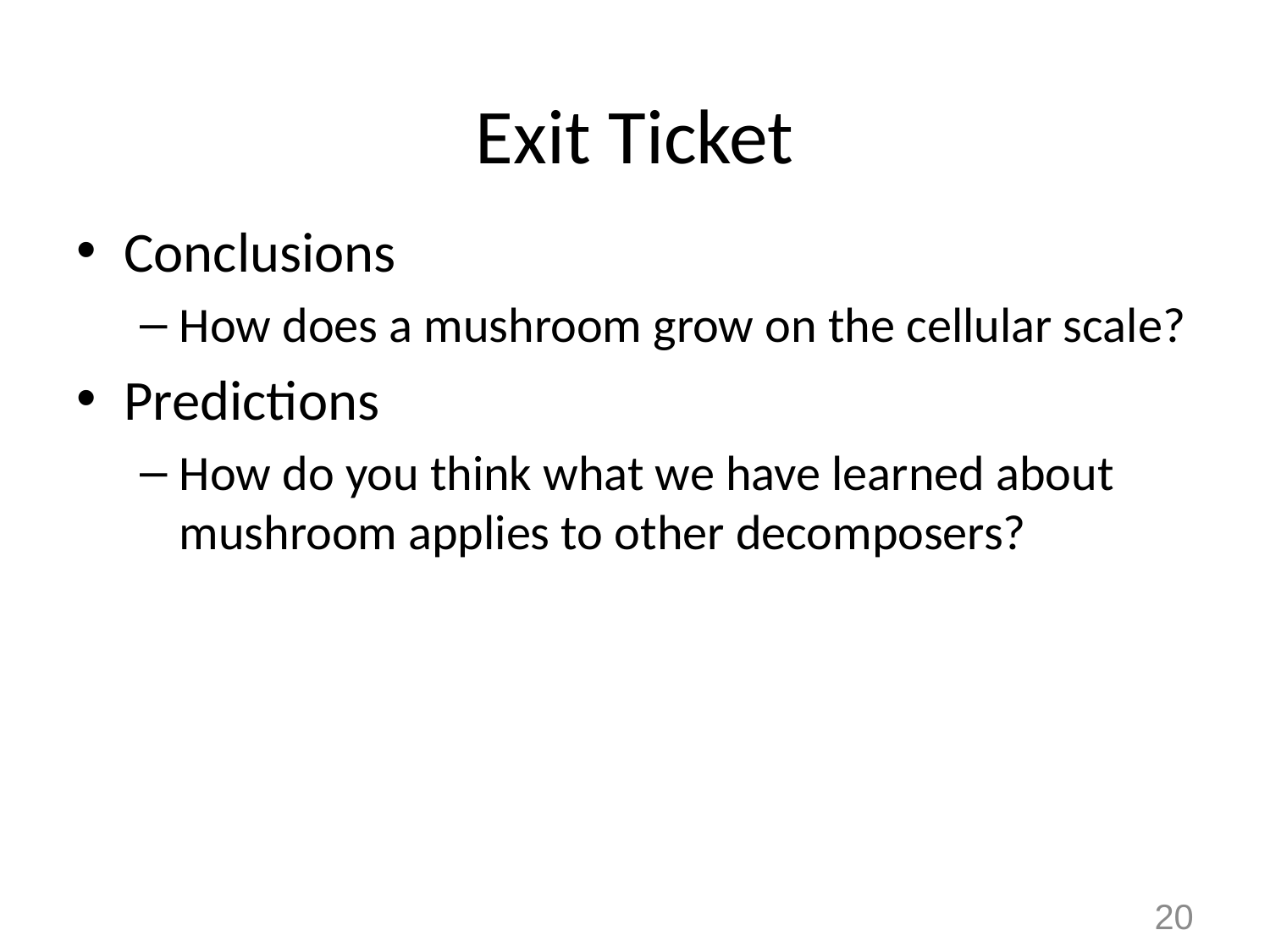

# Exit Ticket
Conclusions
How does a mushroom grow on the cellular scale?
Predictions
How do you think what we have learned about mushroom applies to other decomposers?
20